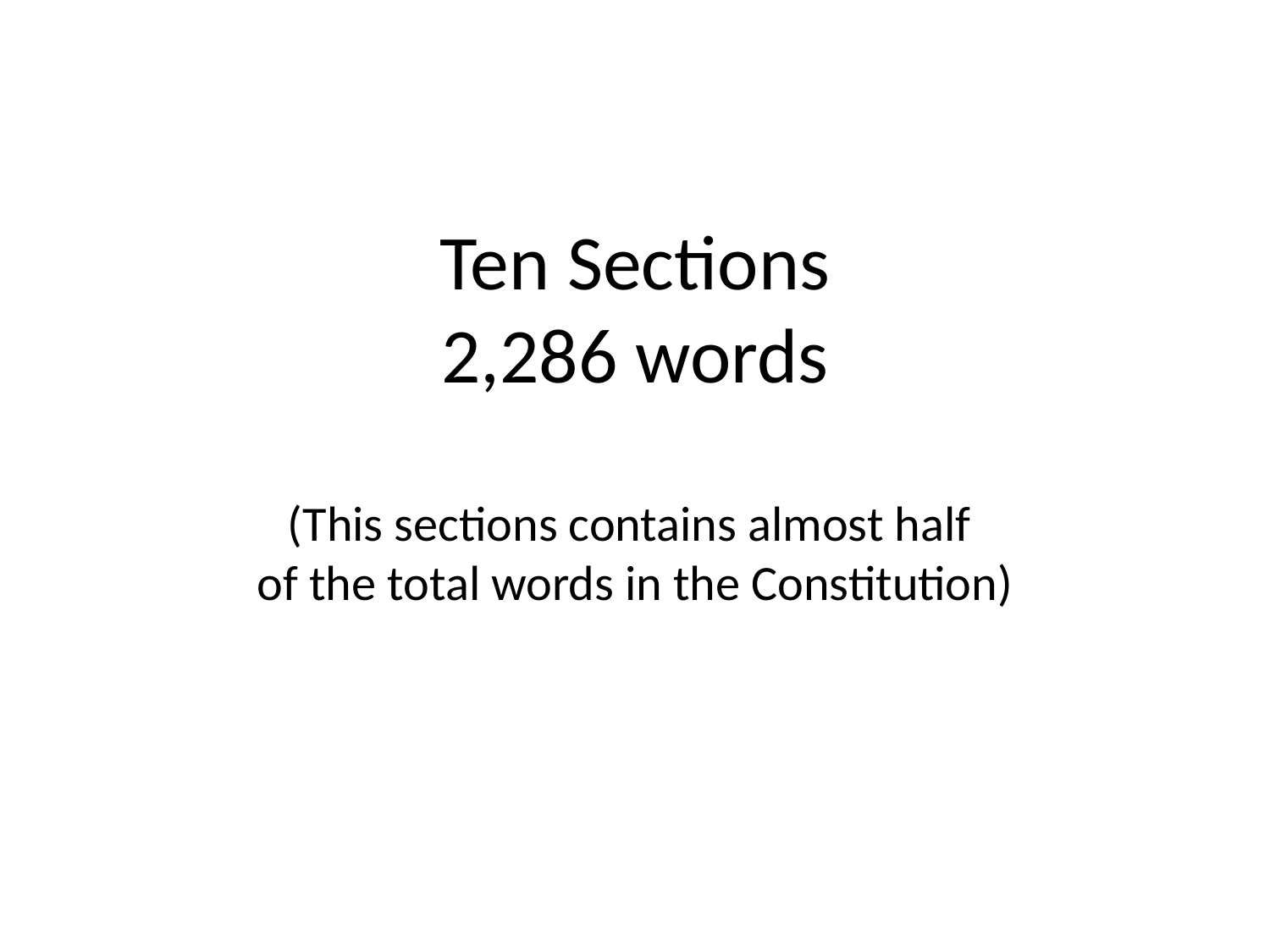

# Ten Sections 2,286 words (This sections contains almost half of the total words in the Constitution)